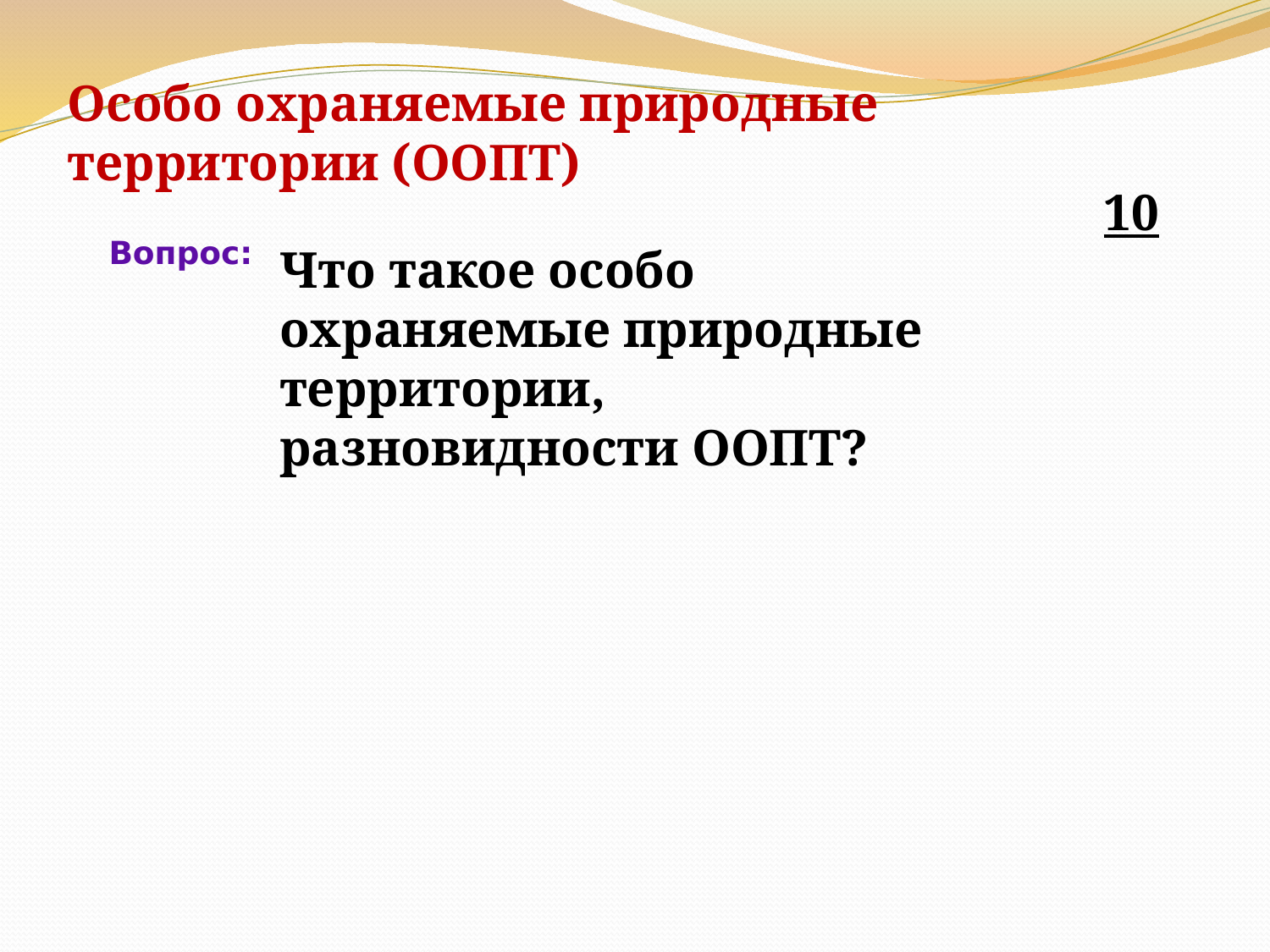

Особо охраняемые природные территории (ООПТ)
10
Вопрос:
Что такое особо охраняемые природные территории, разновидности ООПТ?